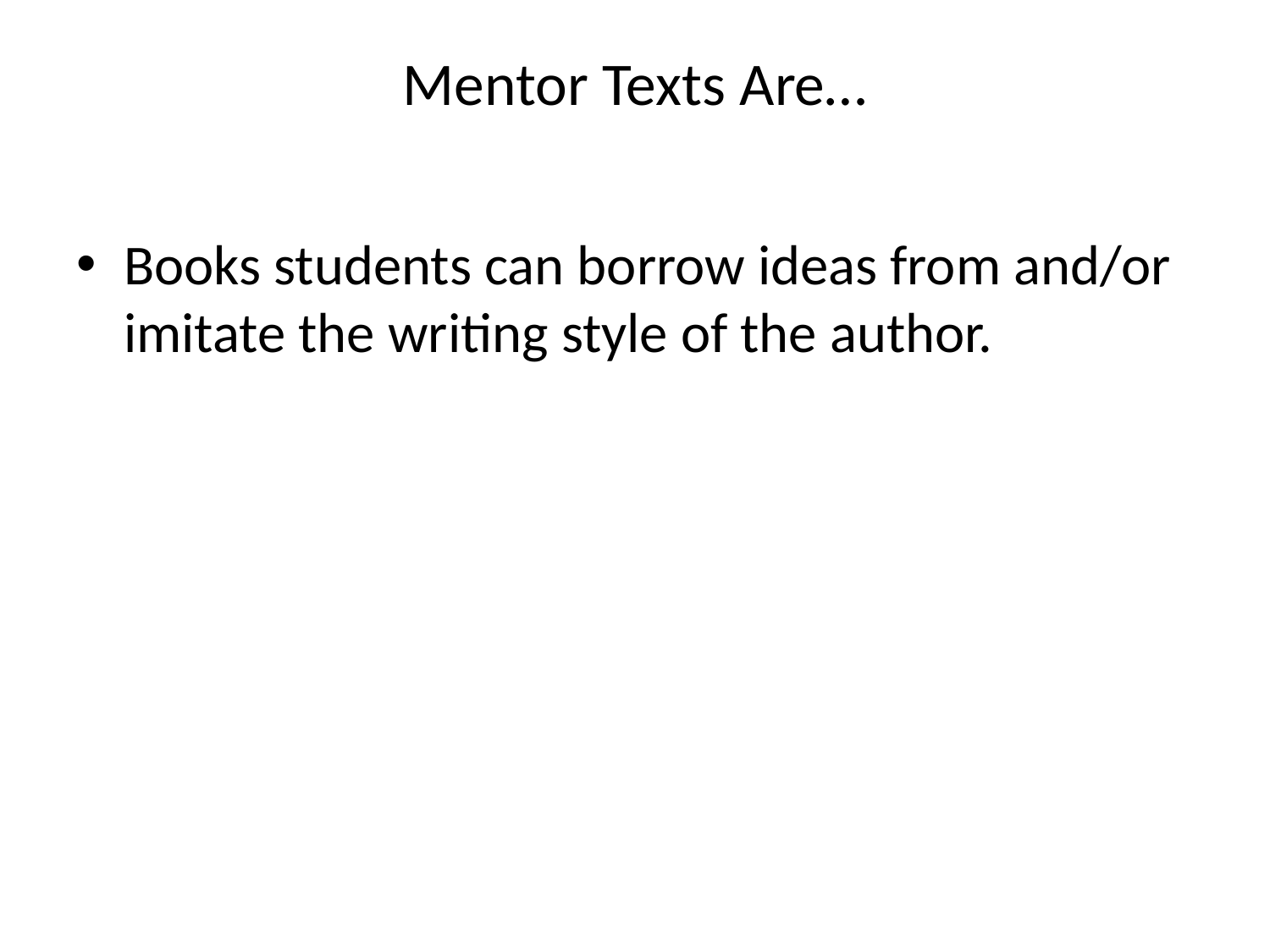

# Mentor Texts Are…
Books students can borrow ideas from and/or imitate the writing style of the author.